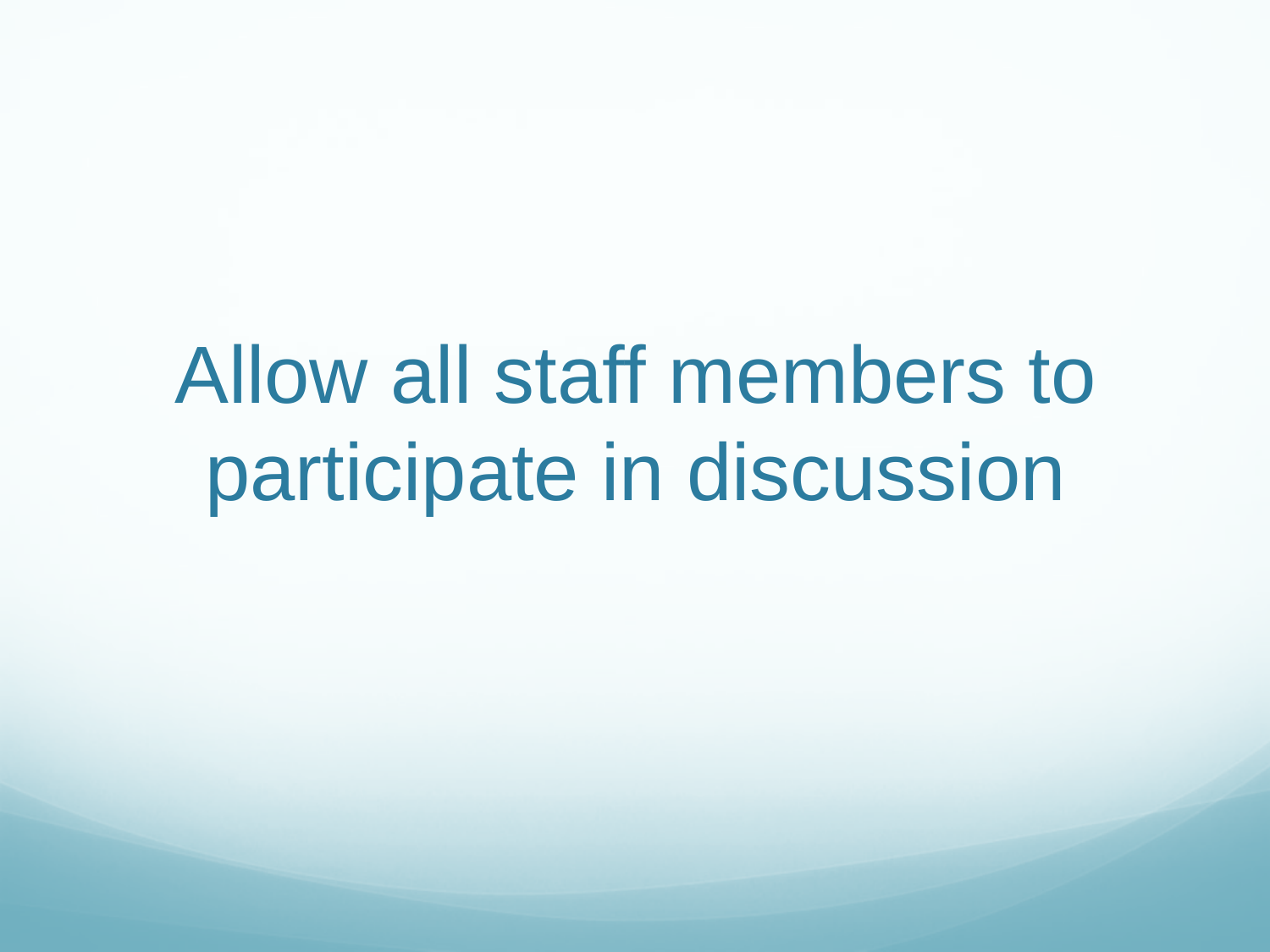

# Allow all staff members to participate in discussion